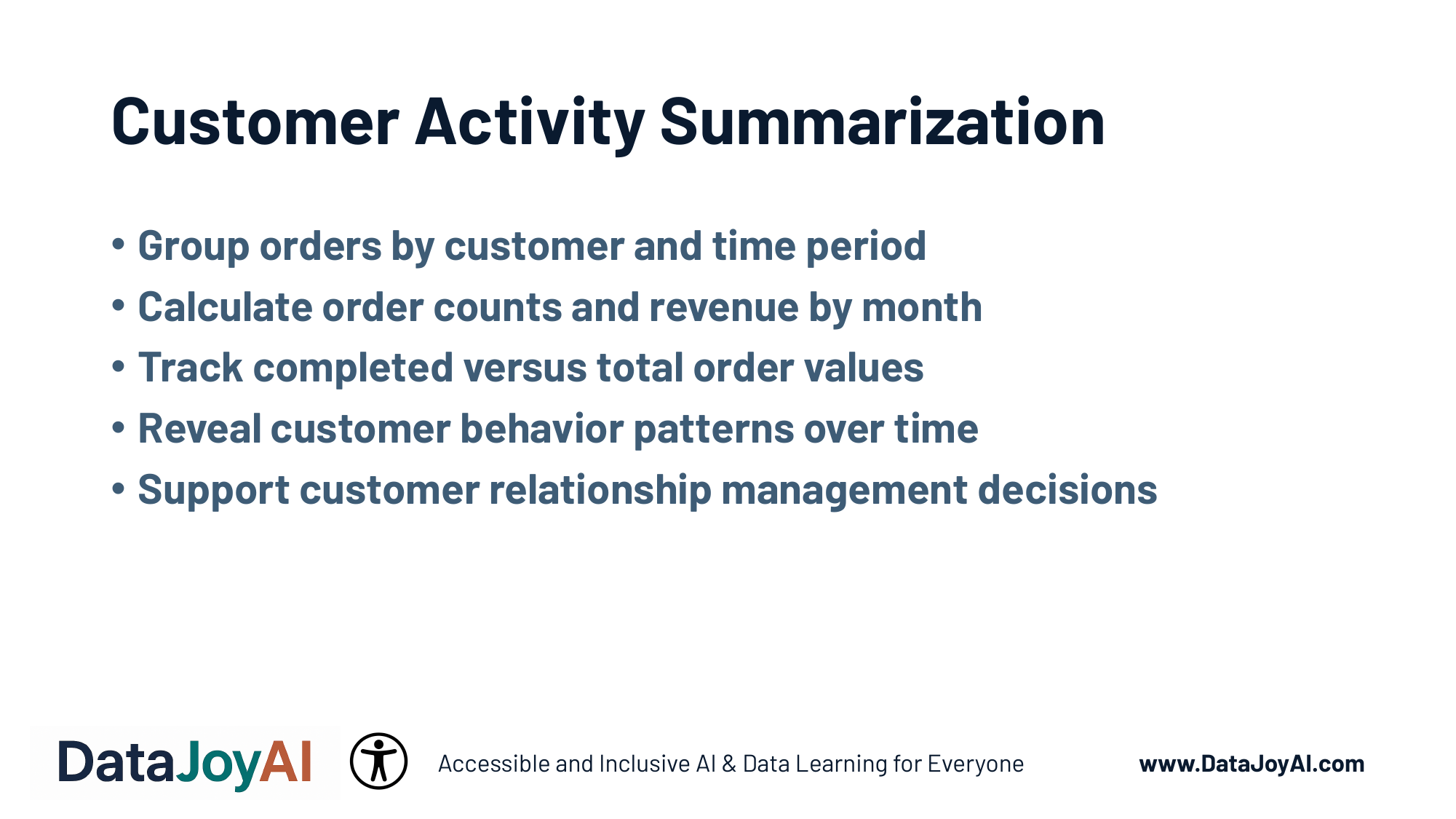

# Customer Activity Summarization
Group orders by customer and time period
Calculate order counts and revenue by month
Track completed versus total order values
Reveal customer behavior patterns over time
Support customer relationship management decisions